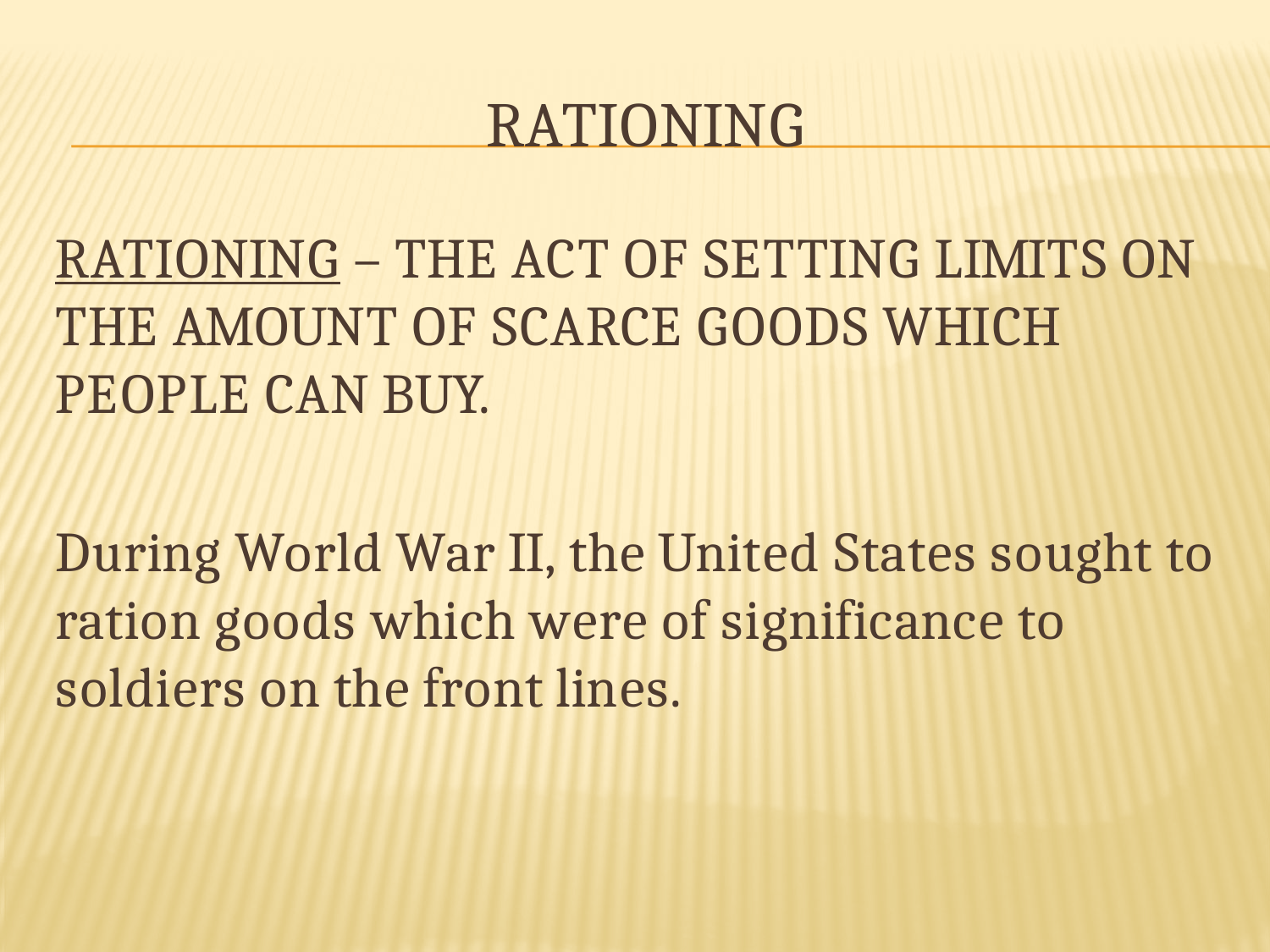

# rationing
RATIONING – THE ACT OF SETTING LIMITS ON THE AMOUNT OF SCARCE GOODS WHICH PEOPLE CAN BUY.

During World War II, the United States sought to ration goods which were of significance to soldiers on the front lines.